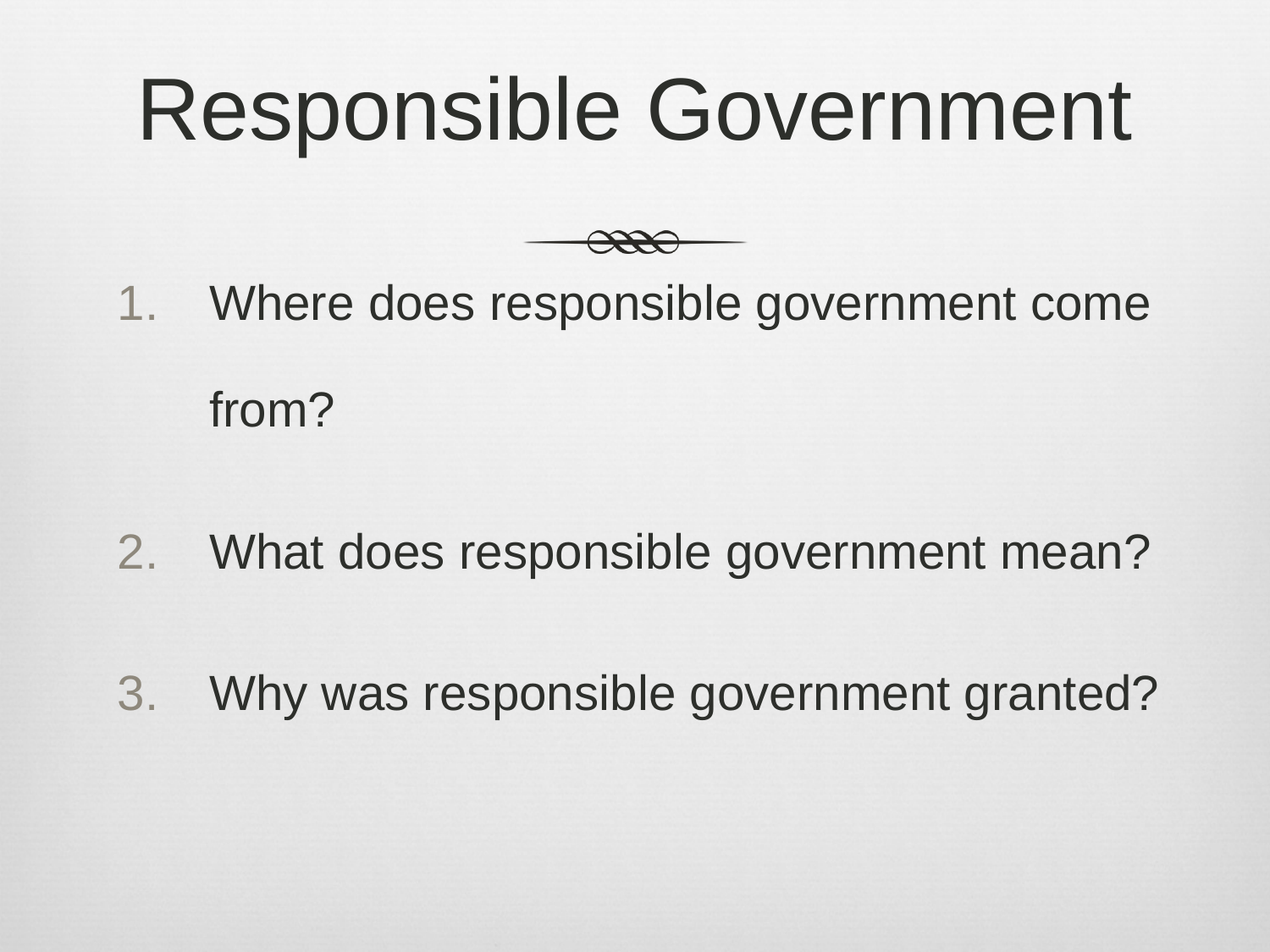

# Responsible Government

Where does responsible government come from?
What does responsible government mean?
Why was responsible government granted?